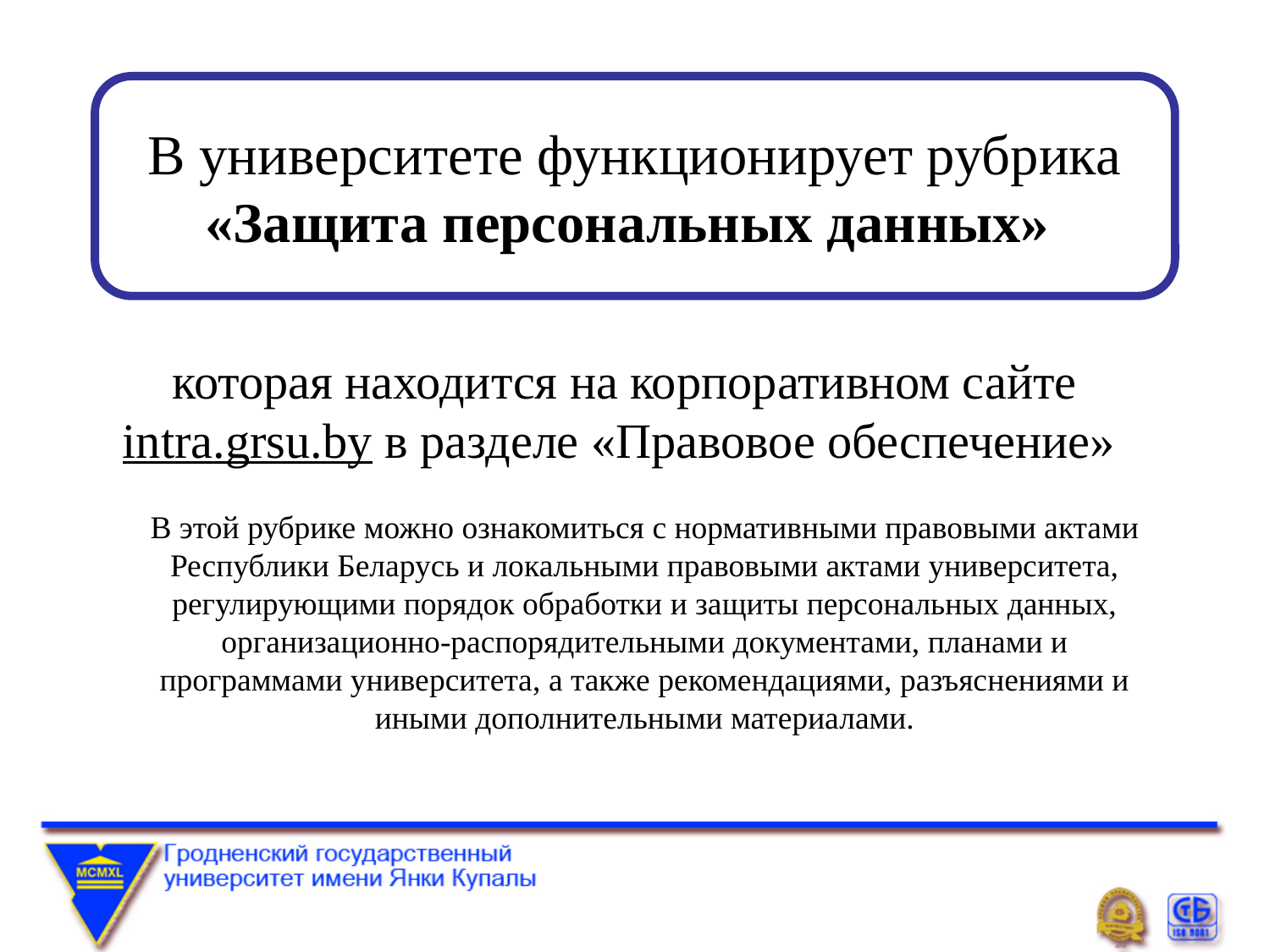

#
В университете функционирует рубрика «Защита персональных данных»
которая находится на корпоративном сайте intra.grsu.by в разделе «Правовое обеспечение»
В этой рубрике можно ознакомиться с нормативными правовыми актами Республики Беларусь и локальными правовыми актами университета, регулирующими порядок обработки и защиты персональных данных, организационно-распорядительными документами, планами и программами университета, а также рекомендациями, разъяснениями и иными дополнительными материалами.